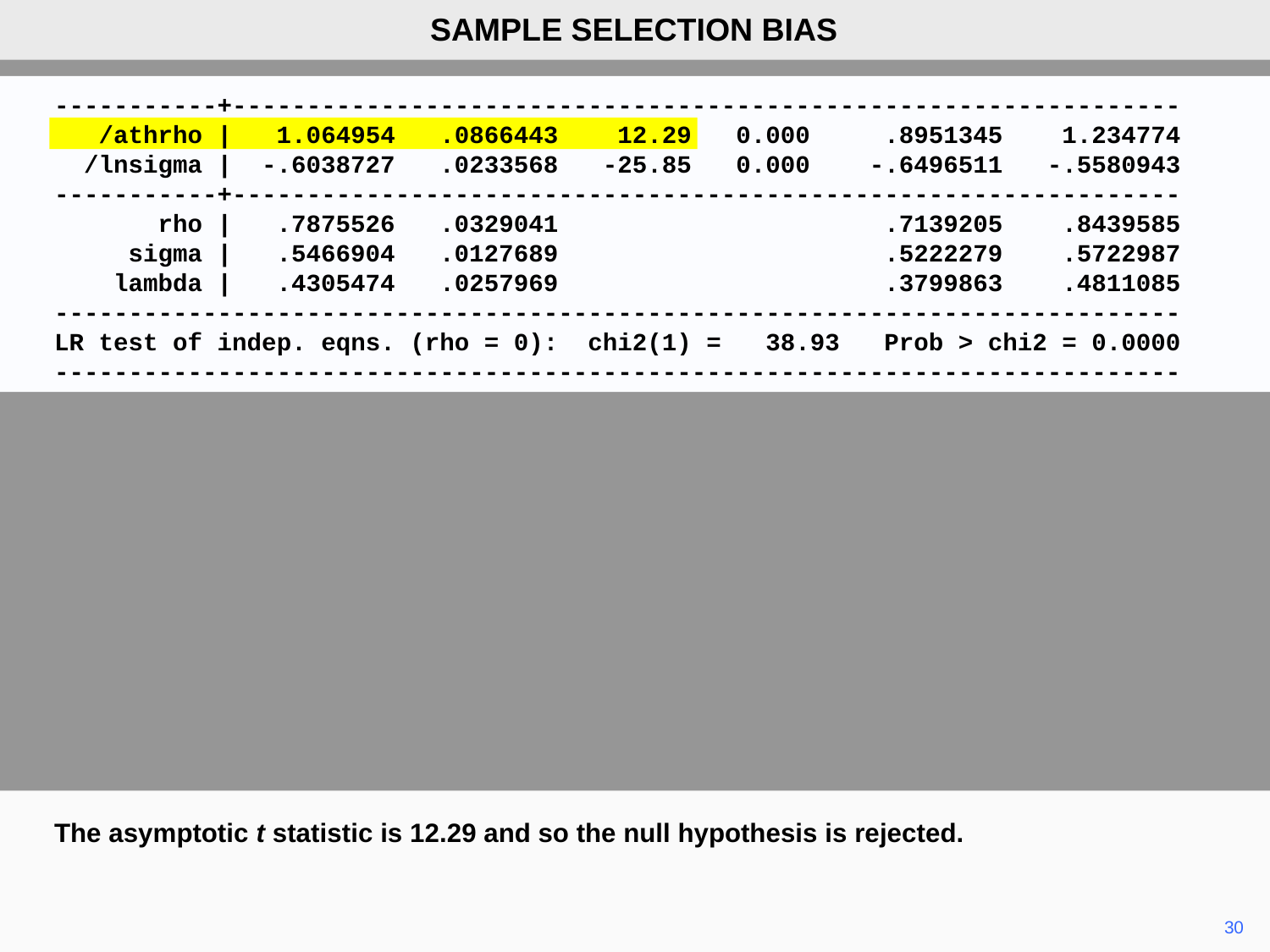

SAMPLE SELECTION BIAS

-----------+----------------------------------------------------------------
   /athrho |   1.064954   .0866443    12.29   0.000     .8951345    1.234774
  /lnsigma |  -.6038727   .0233568   -25.85   0.000    -.6496511   -.5580943
-----------+----------------------------------------------------------------
       rho |   .7875526   .0329041                      .7139205    .8439585
     sigma |   .5466904   .0127689                      .5222279    .5722987
    lambda |   .4305474   .0257969                      .3799863    .4811085
----------------------------------------------------------------------------
LR test of indep. eqns. (rho = 0):  chi2(1) =   38.93   Prob > chi2 = 0.0000
----------------------------------------------------------------------------

The asymptotic t statistic is 12.29 and so the null hypothesis is rejected.
	30